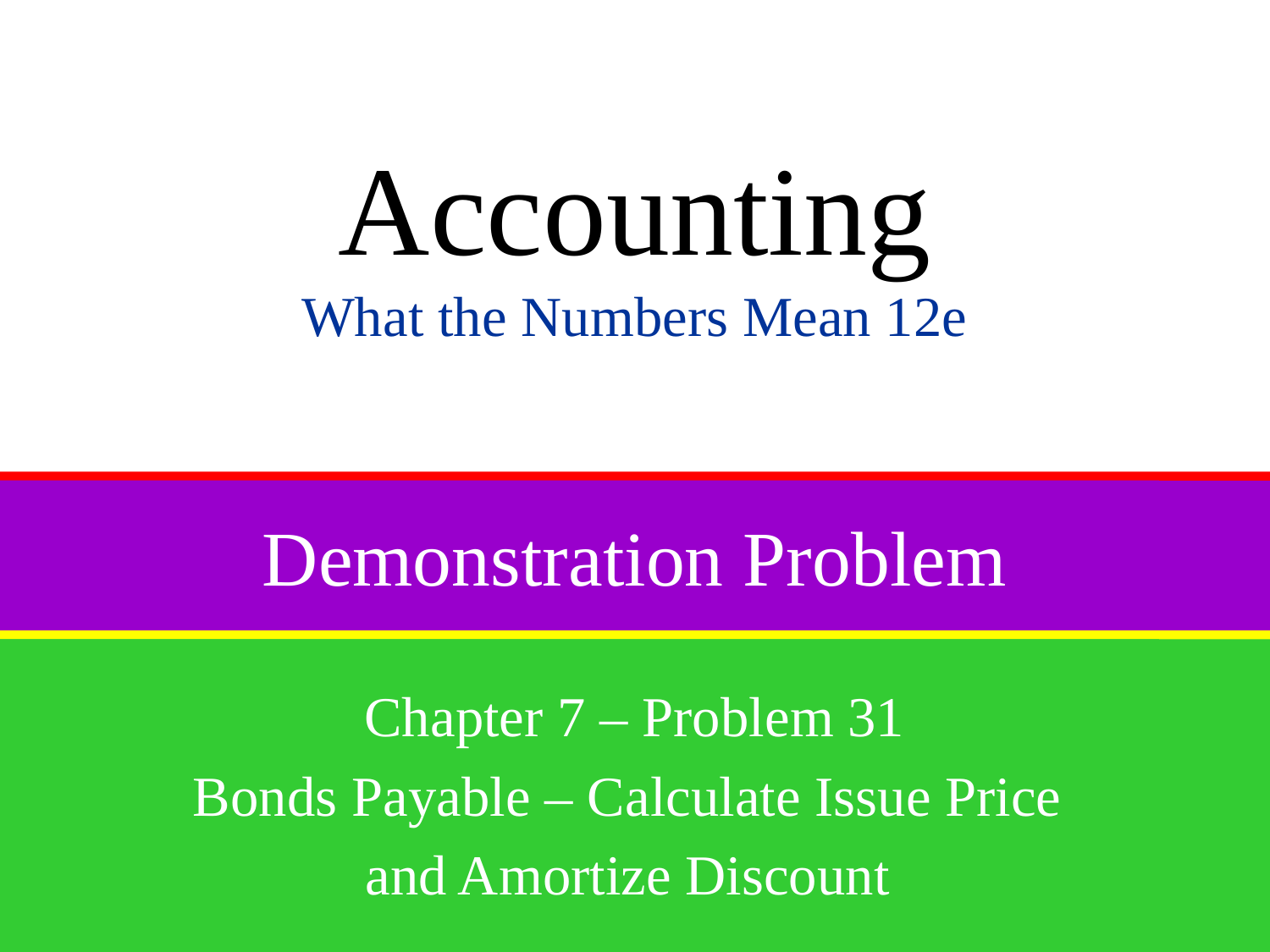

Accounting
What the Numbers Mean 12e
# Demonstration Problem

Chapter 7 – Problem 31
Bonds Payable – Calculate Issue Price
and Amortize Discount